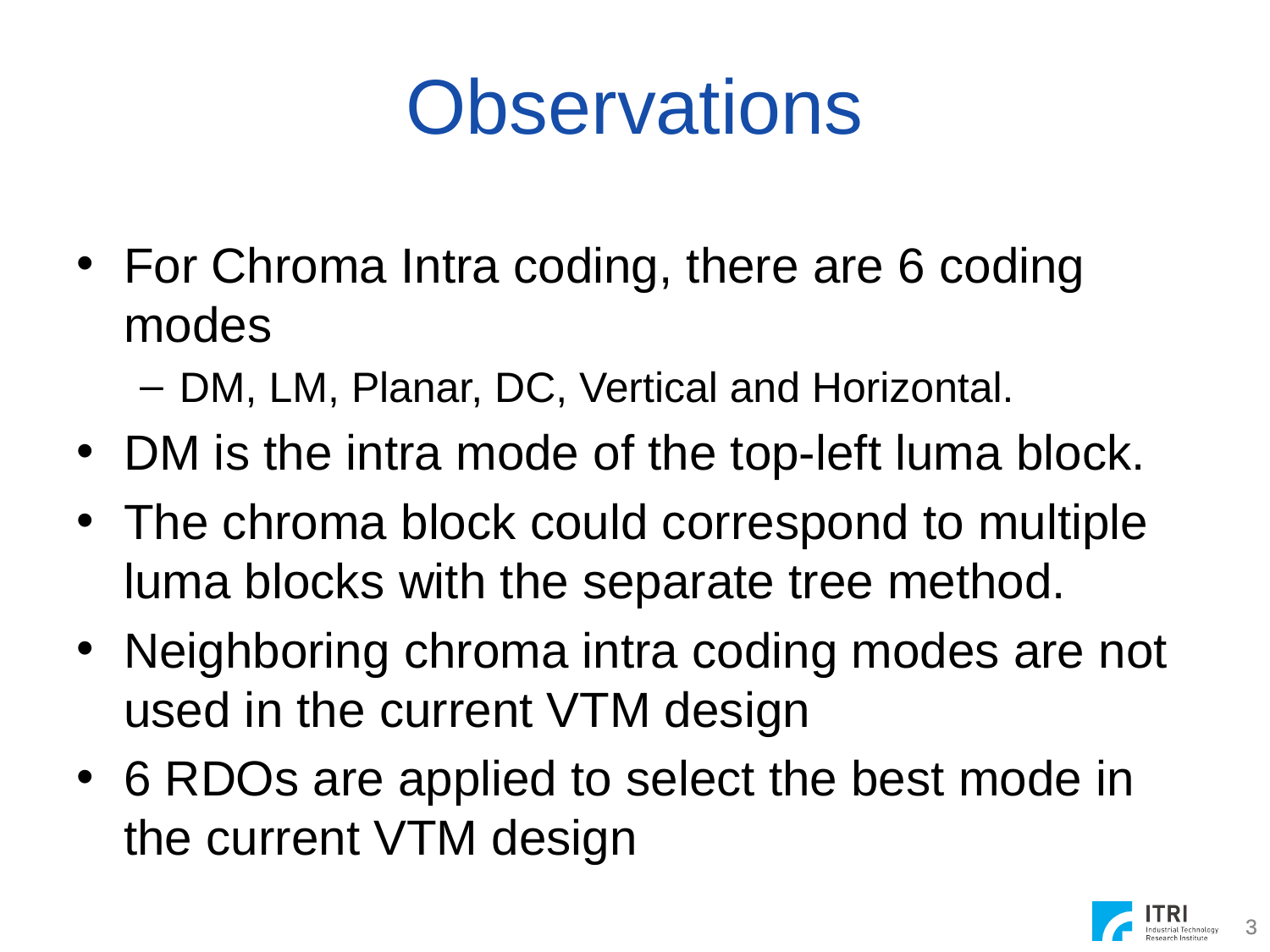

# Observations
For Chroma Intra coding, there are 6 coding modes
DM, LM, Planar, DC, Vertical and Horizontal.
DM is the intra mode of the top-left luma block.
The chroma block could correspond to multiple luma blocks with the separate tree method.
Neighboring chroma intra coding modes are not used in the current VTM design
6 RDOs are applied to select the best mode in the current VTM design

3